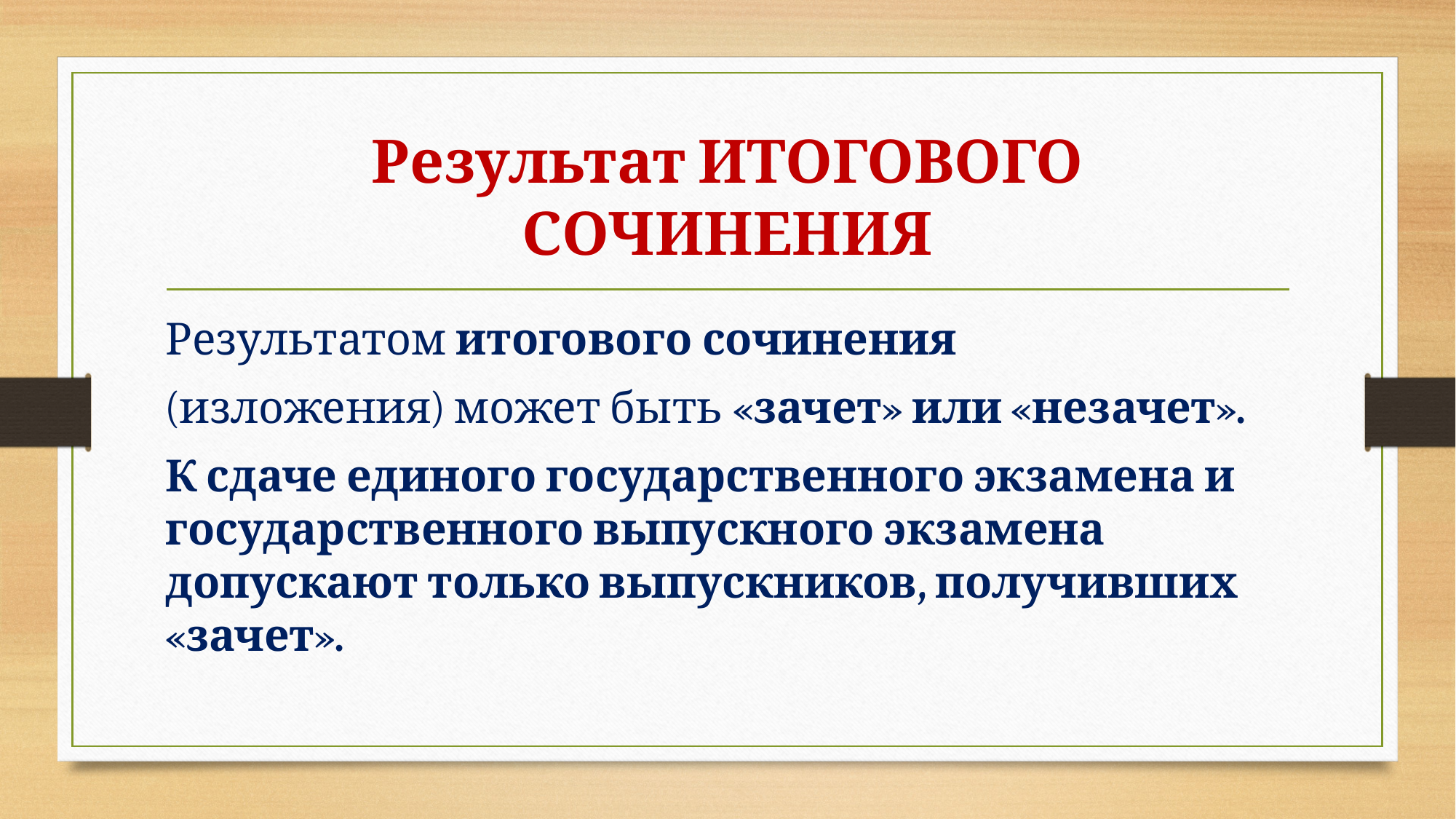

# Результат ИТОГОВОГО СОЧИНЕНИЯ
Результатом итогового сочинения
(изложения) может быть «зачет» или «незачет».
К сдаче единого государственного экзамена и государственного выпускного экзамена допускают только выпускников, получивших «зачет».